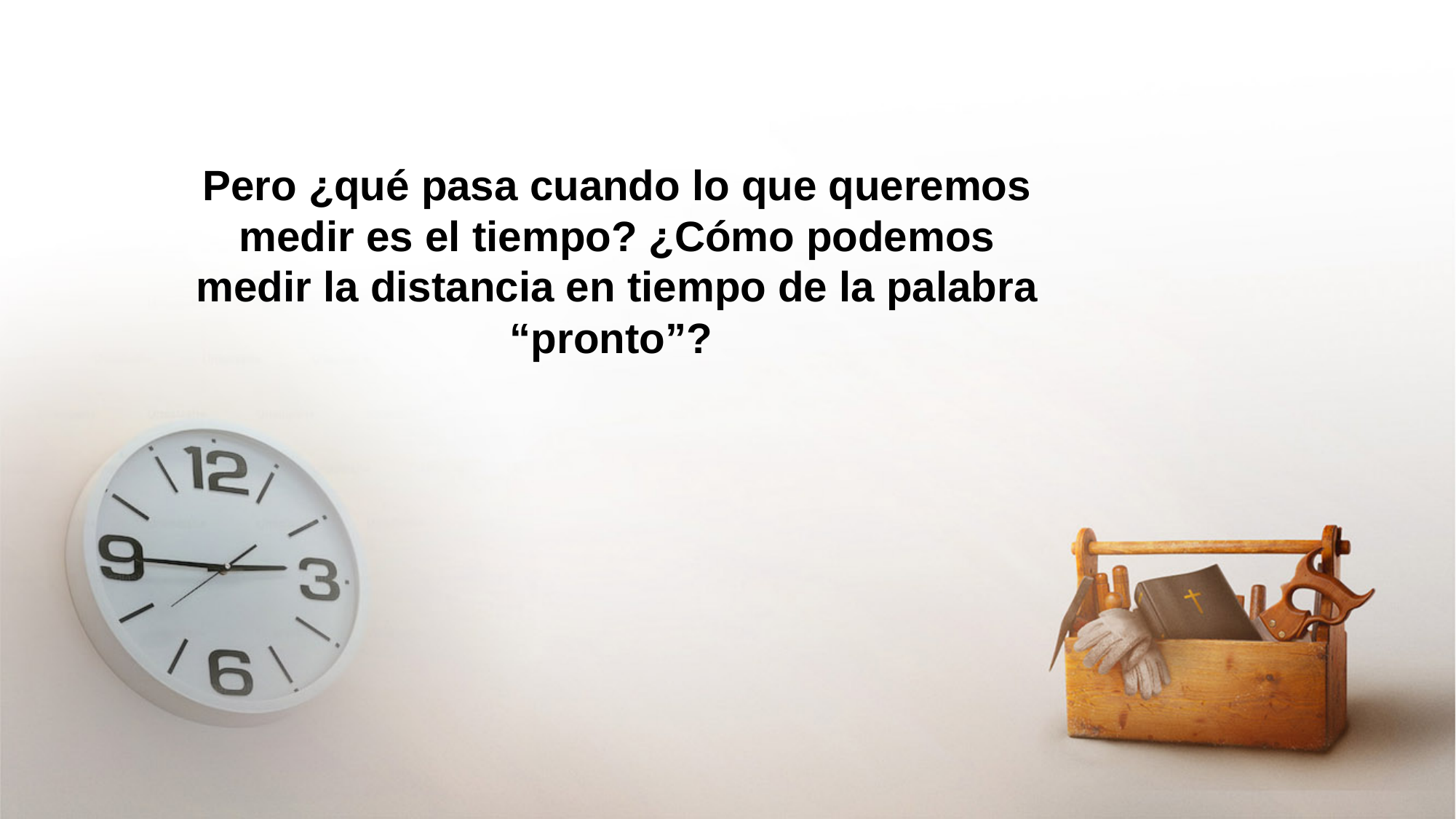

Pero ¿qué pasa cuando lo que queremos medir es el tiempo? ¿Cómo podemos medir la distancia en tiempo de la palabra “pronto”?